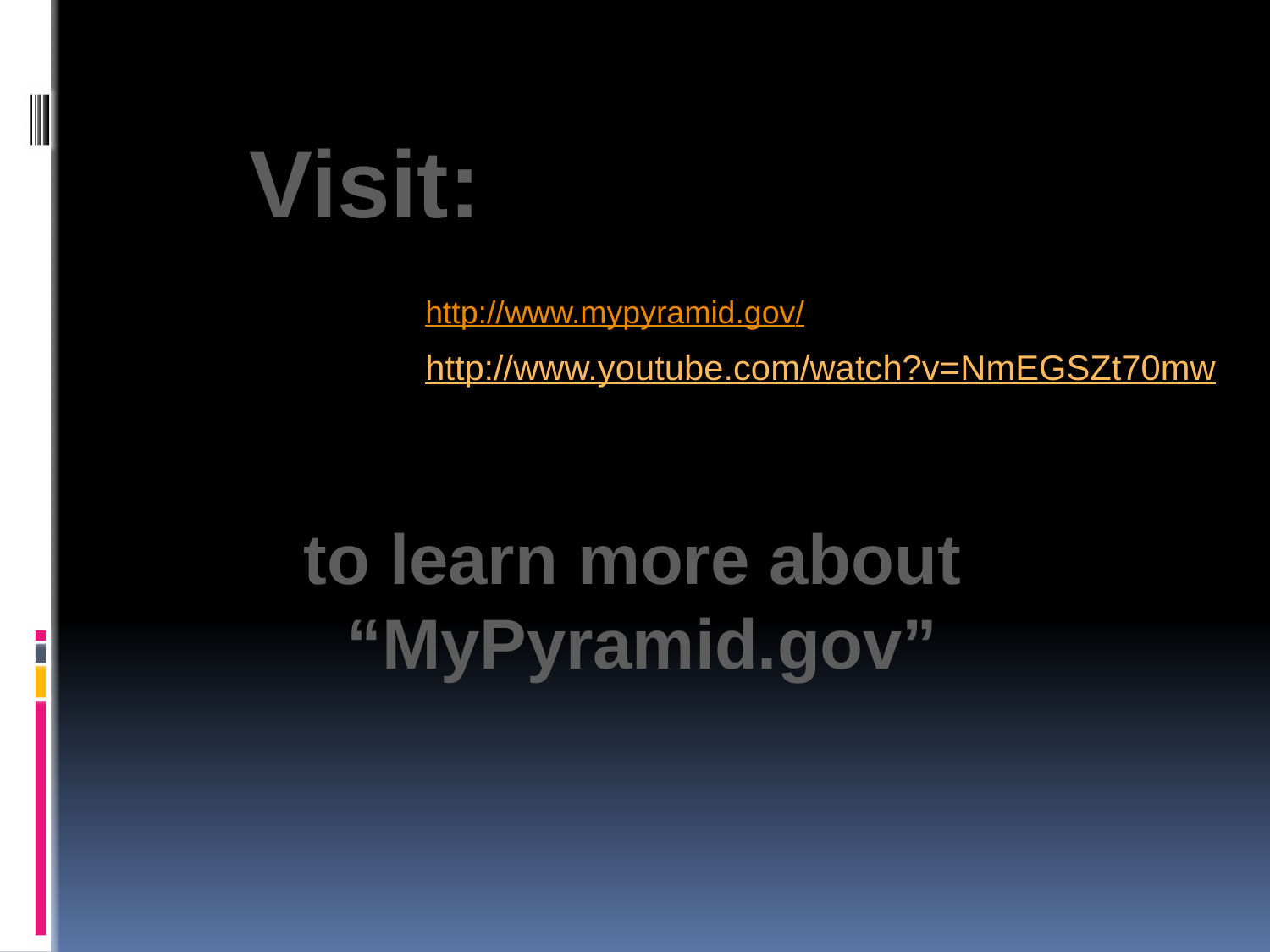

Visit:

http://www.youtube.com/watch?v=NmEGSZt70mw

http://www.mypyramid.gov/

to learn more about
“MyPyramid.gov”